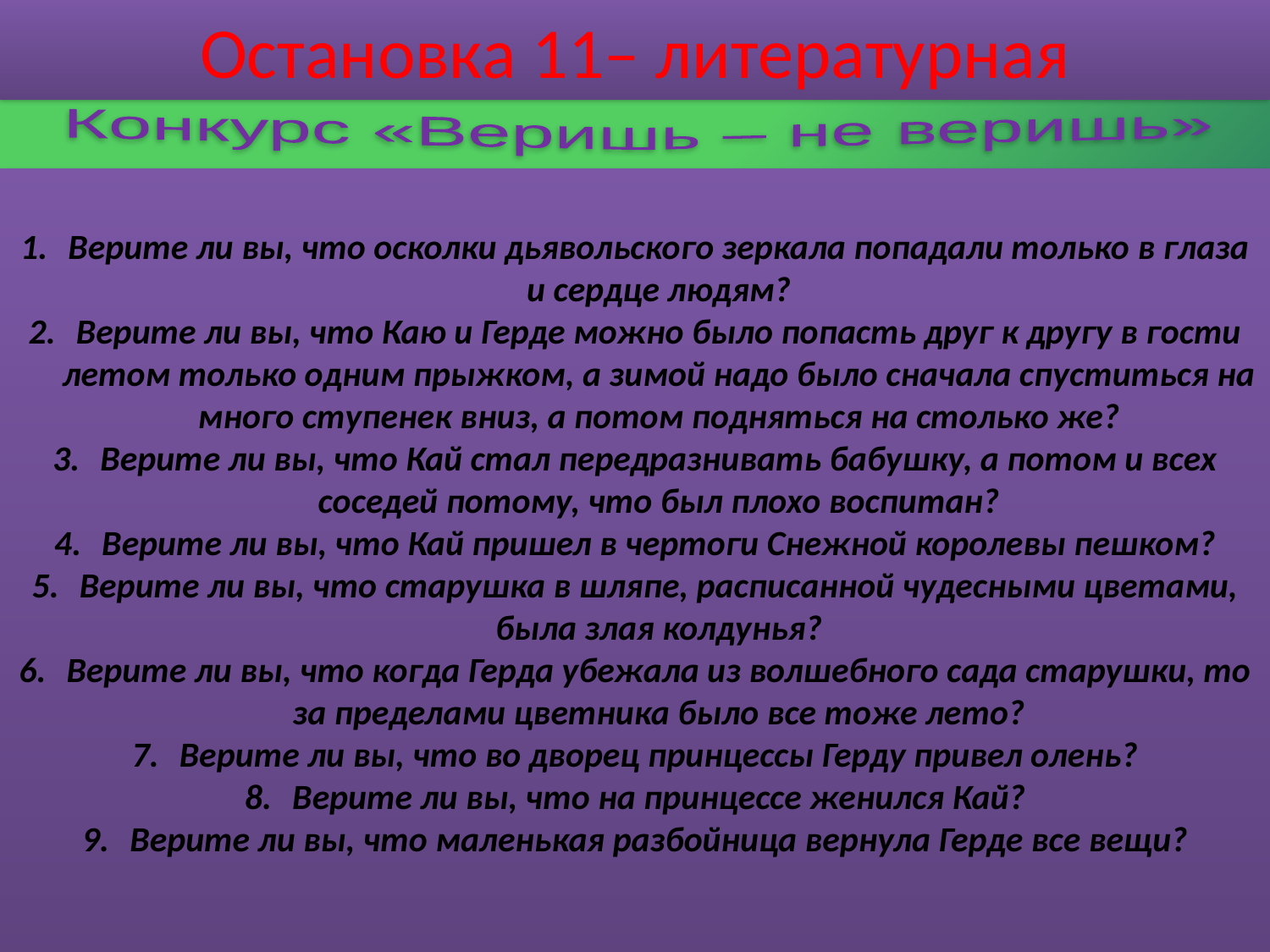

# Остановка 11– литературная
Конкурс «Веришь – не веришь»
Верите ли вы, что осколки дьявольского зеркала попадали только в глаза и сердце людям?
Верите ли вы, что Каю и Герде можно было попасть друг к другу в гости летом только одним прыжком, а зимой надо было сначала спуститься на много ступенек вниз, а потом подняться на столько же?
Верите ли вы, что Кай стал передразнивать бабушку, а потом и всех соседей потому, что был плохо воспитан?
Верите ли вы, что Кай пришел в чертоги Снежной королевы пешком?
Верите ли вы, что старушка в шляпе, расписанной чудесными цветами, была злая колдунья?
Верите ли вы, что когда Герда убежала из волшебного сада старушки, то за пределами цветника было все тоже лето?
Верите ли вы, что во дворец принцессы Герду привел олень?
Верите ли вы, что на принцессе женился Кай?
Верите ли вы, что маленькая разбойница вернула Герде все вещи?